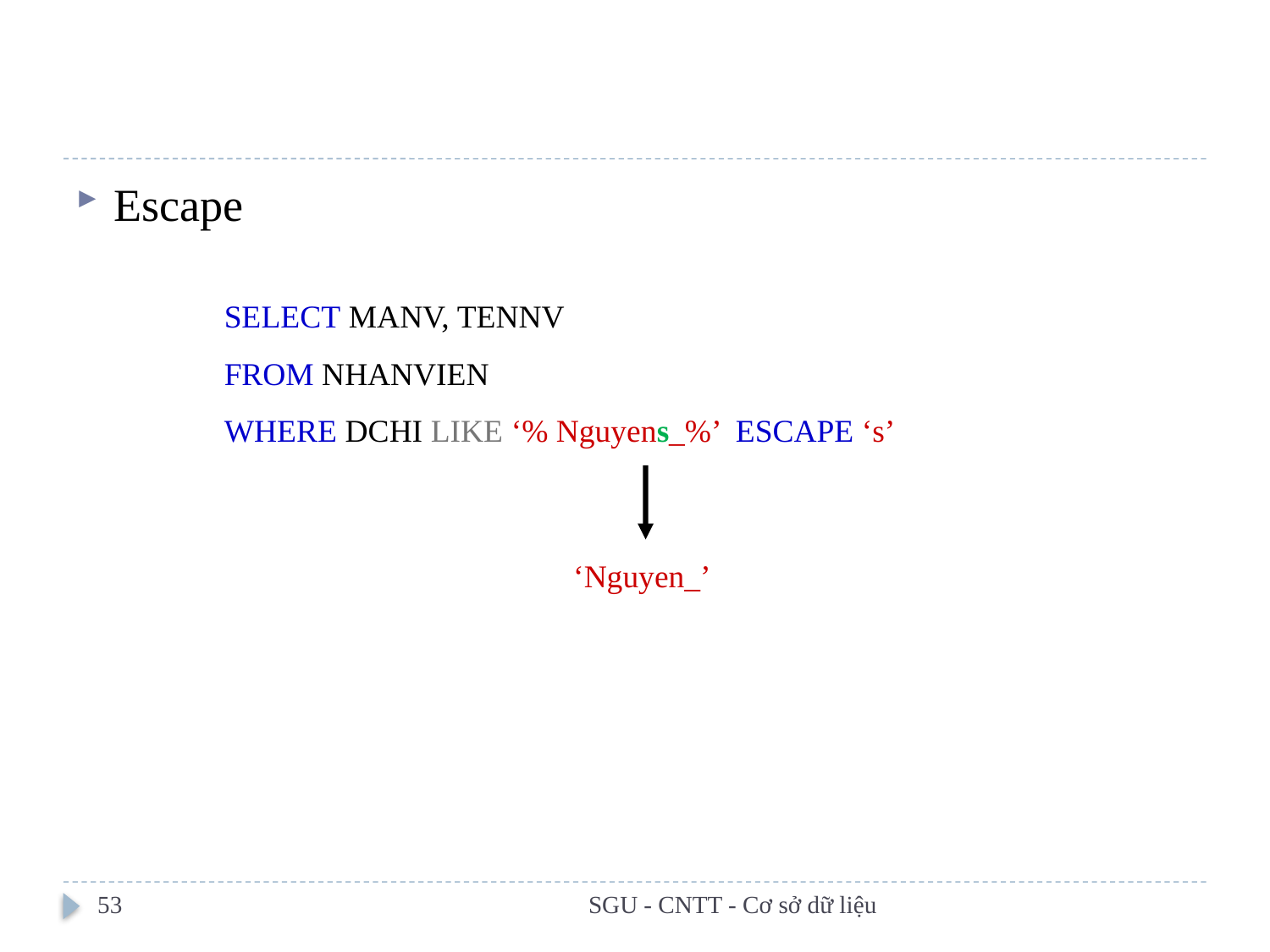

#
Escape
SELECT MANV, TENNV
FROM NHANVIEN
WHERE DCHI LIKE ‘% Nguyens_%’  ESCAPE ‘s’

‘Nguyen_’
53
SGU - CNTT - Cơ sở dữ liệu